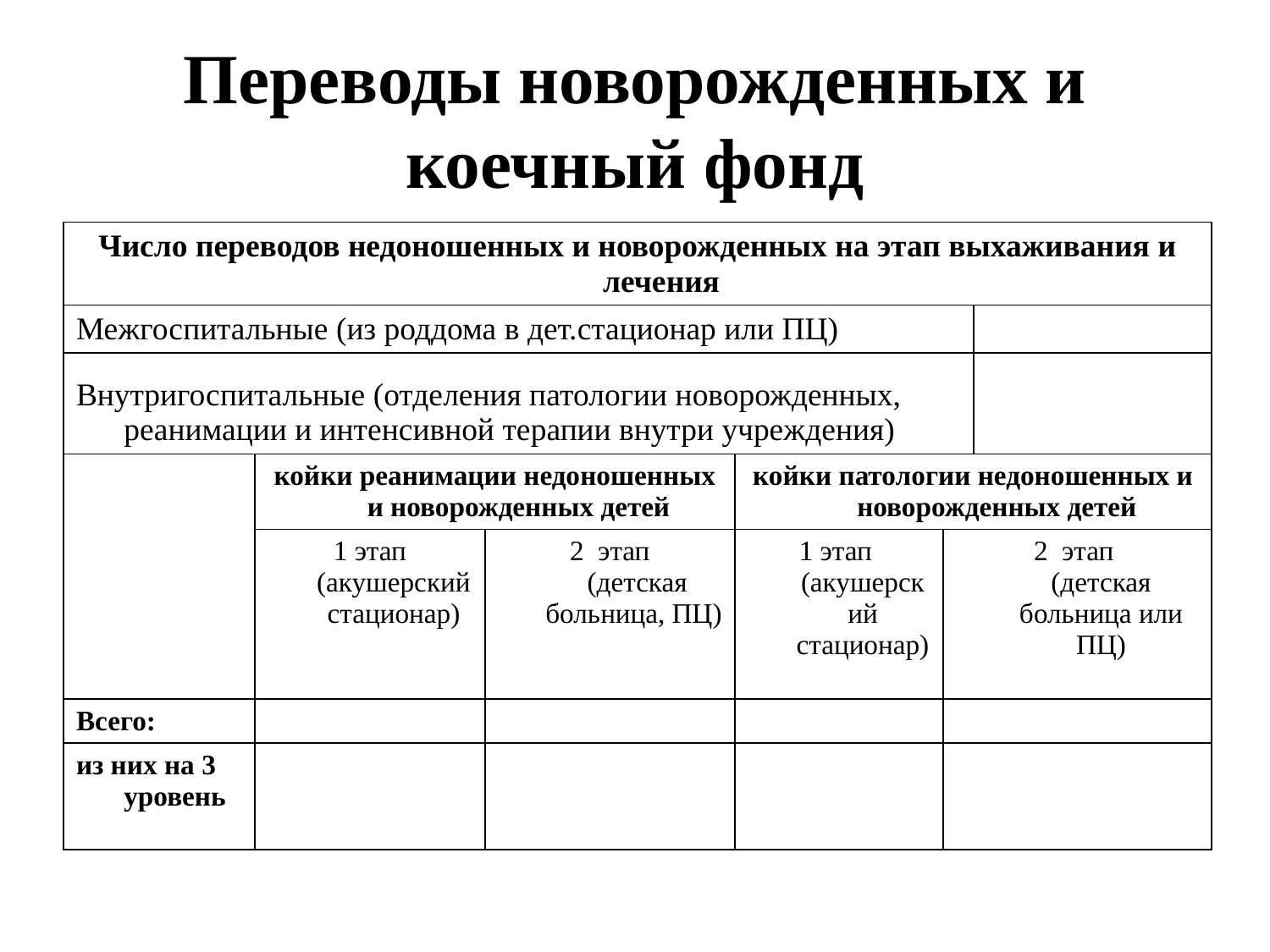

# Переводы новорожденных и коечный фонд
| Число переводов недоношенных и новорожденных на этап выхаживания и лечения |  |  |  |  |  |
| --- | --- | --- | --- | --- | --- |
| Межгоспитальные (из роддома в дет.стационар или ПЦ) |  |  |  |  |  |
| Внутригоспитальные (отделения патологии новорожденных, реанимации и интенсивной терапии внутри учреждения) |  |  |  |  |  |
|  | койки реанимации недоношенных и новорожденных детей |  | койки патологии недоношенных и новорожденных детей |  |  |
|  | 1 этап (акушерский стационар) | 2 этап (детская больница, ПЦ) | 1 этап (акушерский стационар) | 2 этап (детская больница или ПЦ) |  |
| Всего: |  |  |  |  |  |
| из них на 3 уровень |  |  |  |  |  |
|  |  |  |  |  |  |